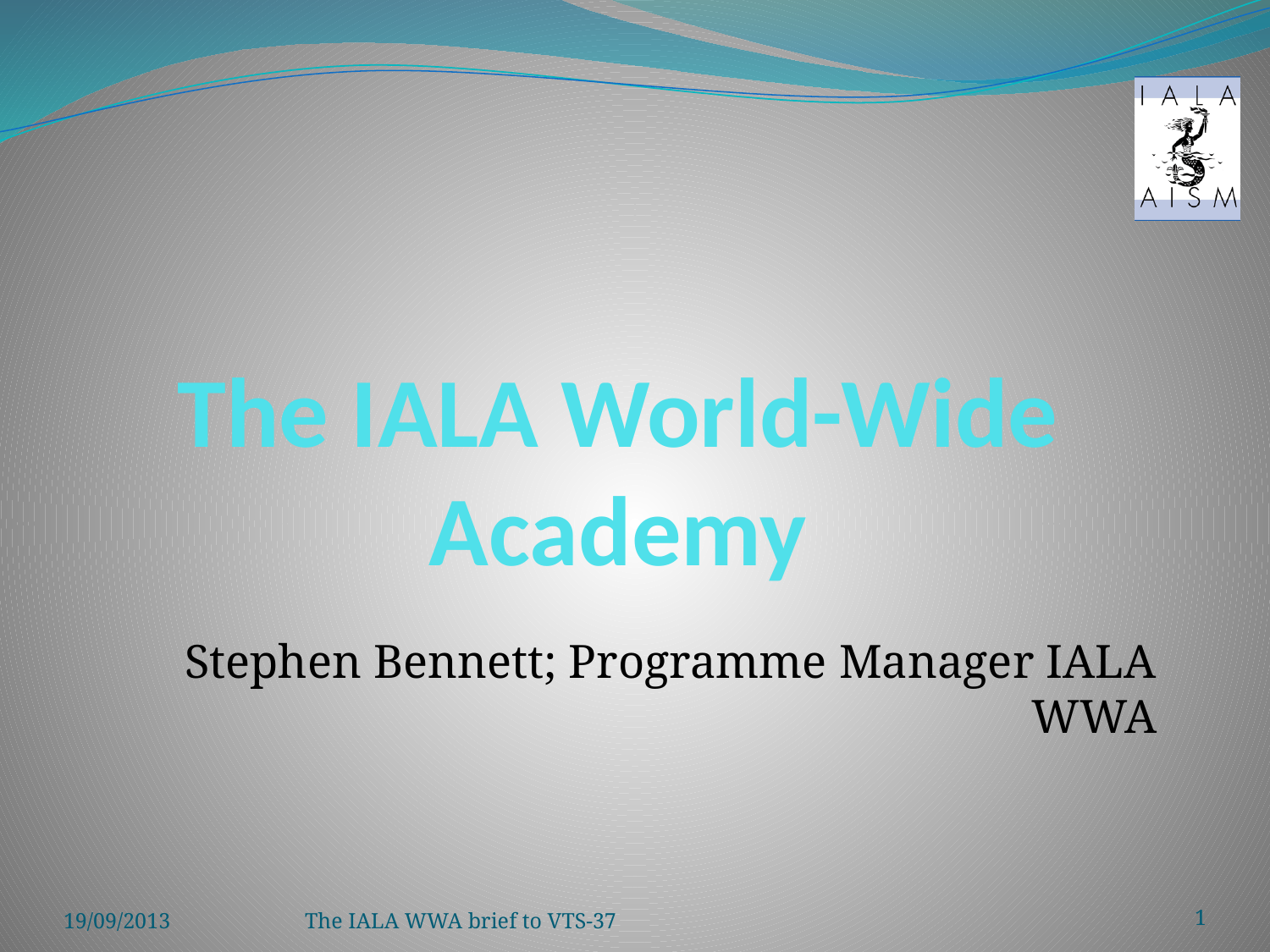

# The IALA World-Wide Academy
Stephen Bennett; Programme Manager IALA WWA
19/09/2013
The IALA WWA brief to VTS-37
1